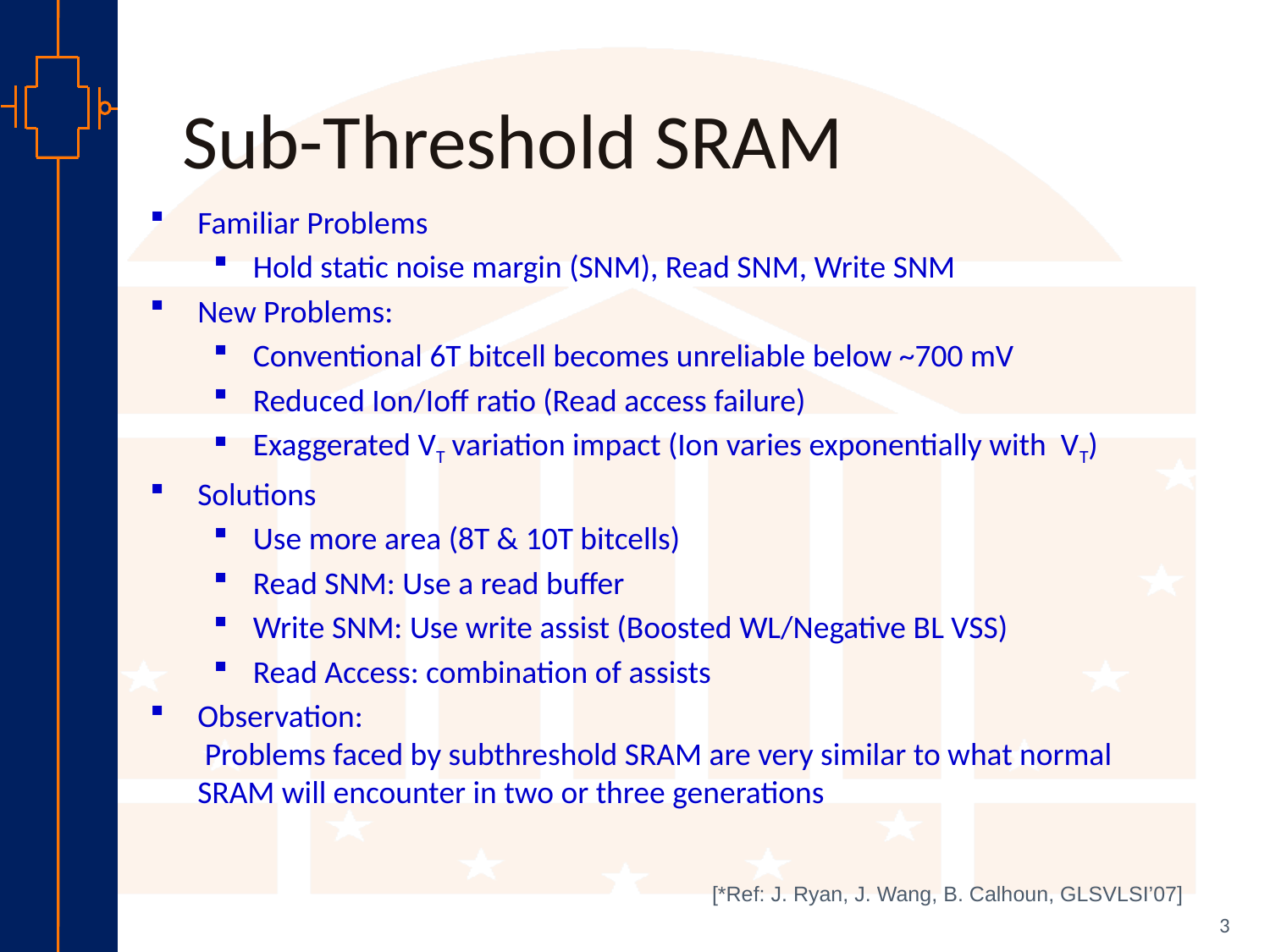

# Sub-Threshold SRAM
Familiar Problems
Hold static noise margin (SNM), Read SNM, Write SNM
New Problems:
Conventional 6T bitcell becomes unreliable below ~700 mV
Reduced Ion/Ioff ratio (Read access failure)
Exaggerated VT variation impact (Ion varies exponentially with  VT)
Solutions
Use more area (8T & 10T bitcells)
Read SNM: Use a read buffer
Write SNM: Use write assist (Boosted WL/Negative BL VSS)
Read Access: combination of assists
Observation:
 Problems faced by subthreshold SRAM are very similar to what normal SRAM will encounter in two or three generations

[*Ref: J. Ryan, J. Wang, B. Calhoun, GLSVLSI’07]

3